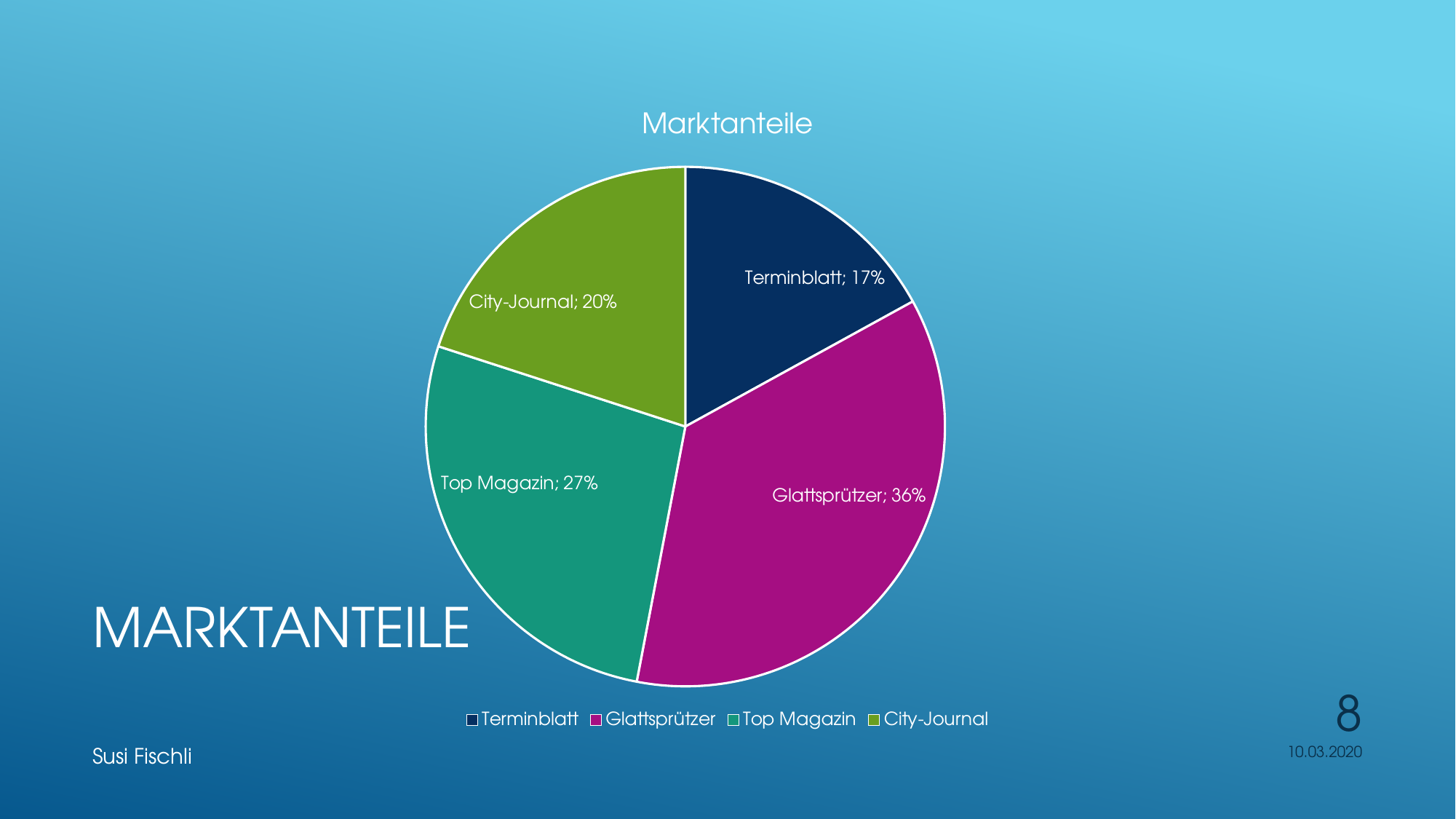

### Chart:

| Category | Marktanteile |
|---|---|
| Terminblatt | 0.17 |
| Glattsprützer | 0.36 |
| Top Magazin | 0.27 |
| City-Journal | 0.2 |
# Marktanteile
8
Susi Fischli
10.03.2020